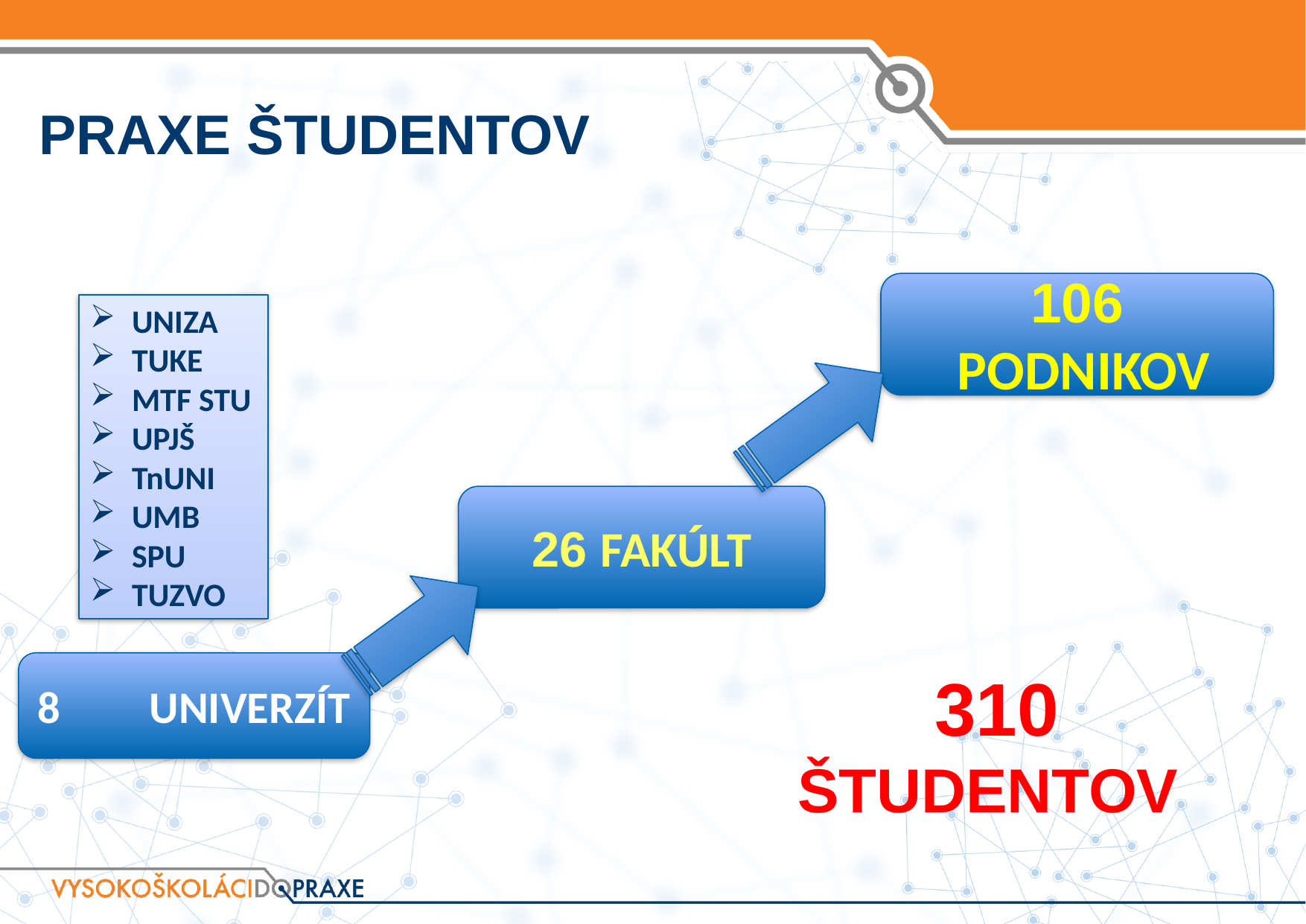

# Praxe študentov
106
 PODNIKOV
UNIZA
TUKE
MTF STU
UPJŠ
TnUNI
UMB
SPU
TUZVO

26 FAKÚLT

8 	UNIVERZÍT
310
ŠTUDENTOV